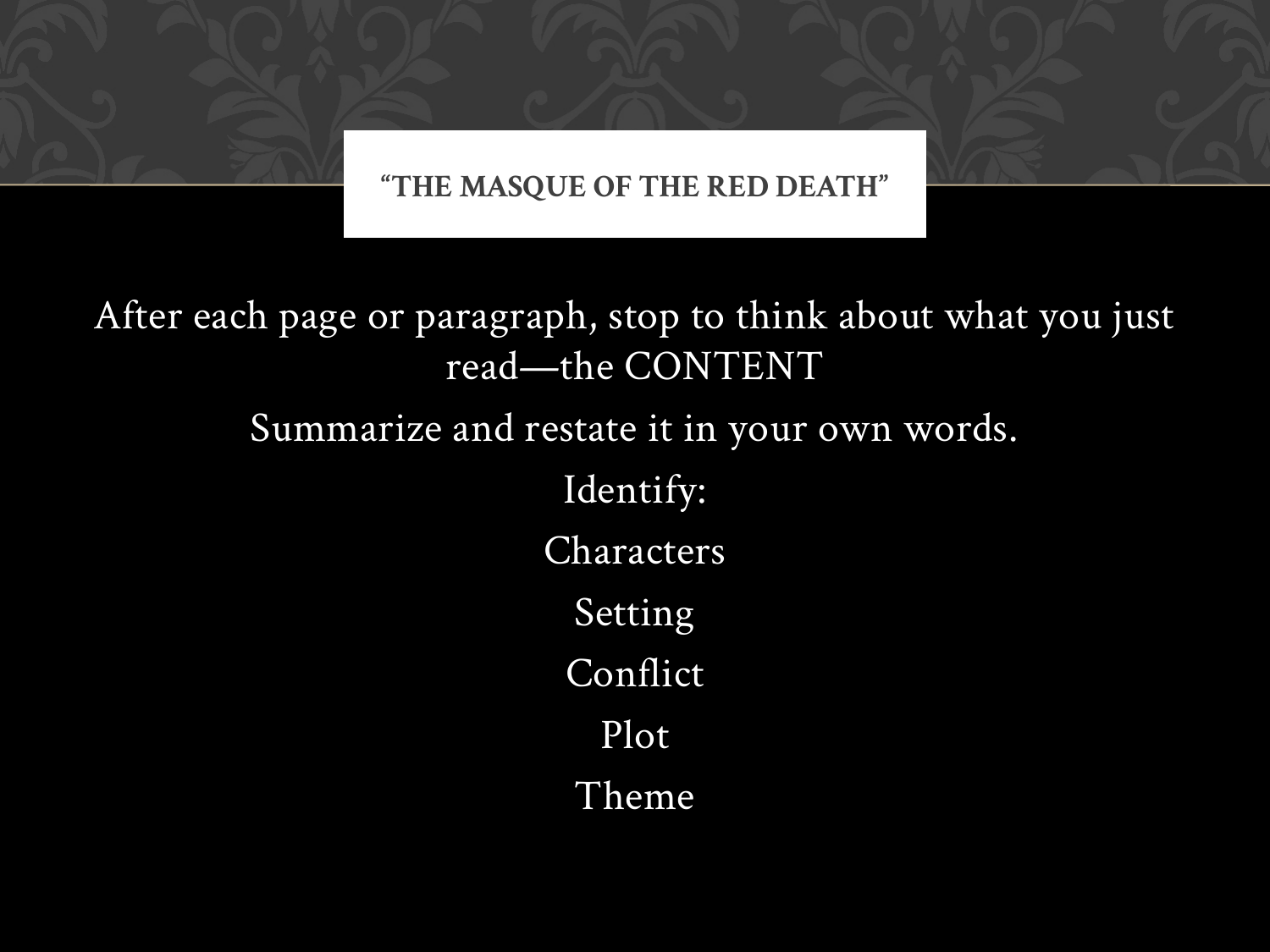

# “The Masque of the Red Death”
After each page or paragraph, stop to think about what you just read—the CONTENT
Summarize and restate it in your own words.
Identify:
Characters
Setting
Conflict
Plot
Theme